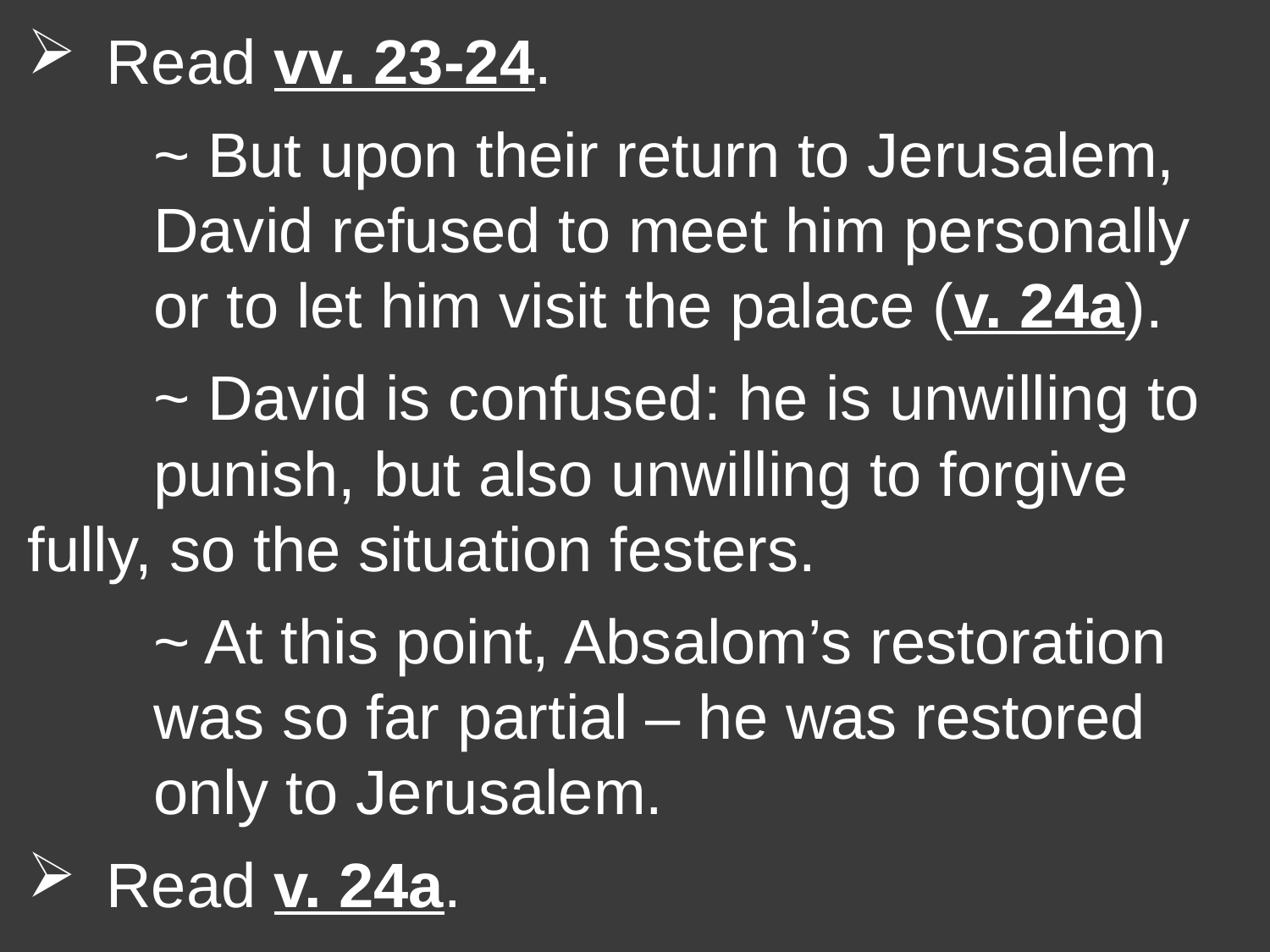

Read vv. 23-24.
		~ But upon their return to Jerusalem, 					David refused to meet him personally 				or to let him visit the palace (v. 24a).
		~ David is confused: he is unwilling to 				punish, but also unwilling to forgive 					fully, so the situation festers.
		~ At this point, Absalom’s restoration 					was so far partial – he was restored 				only to Jerusalem.
Read v. 24a.